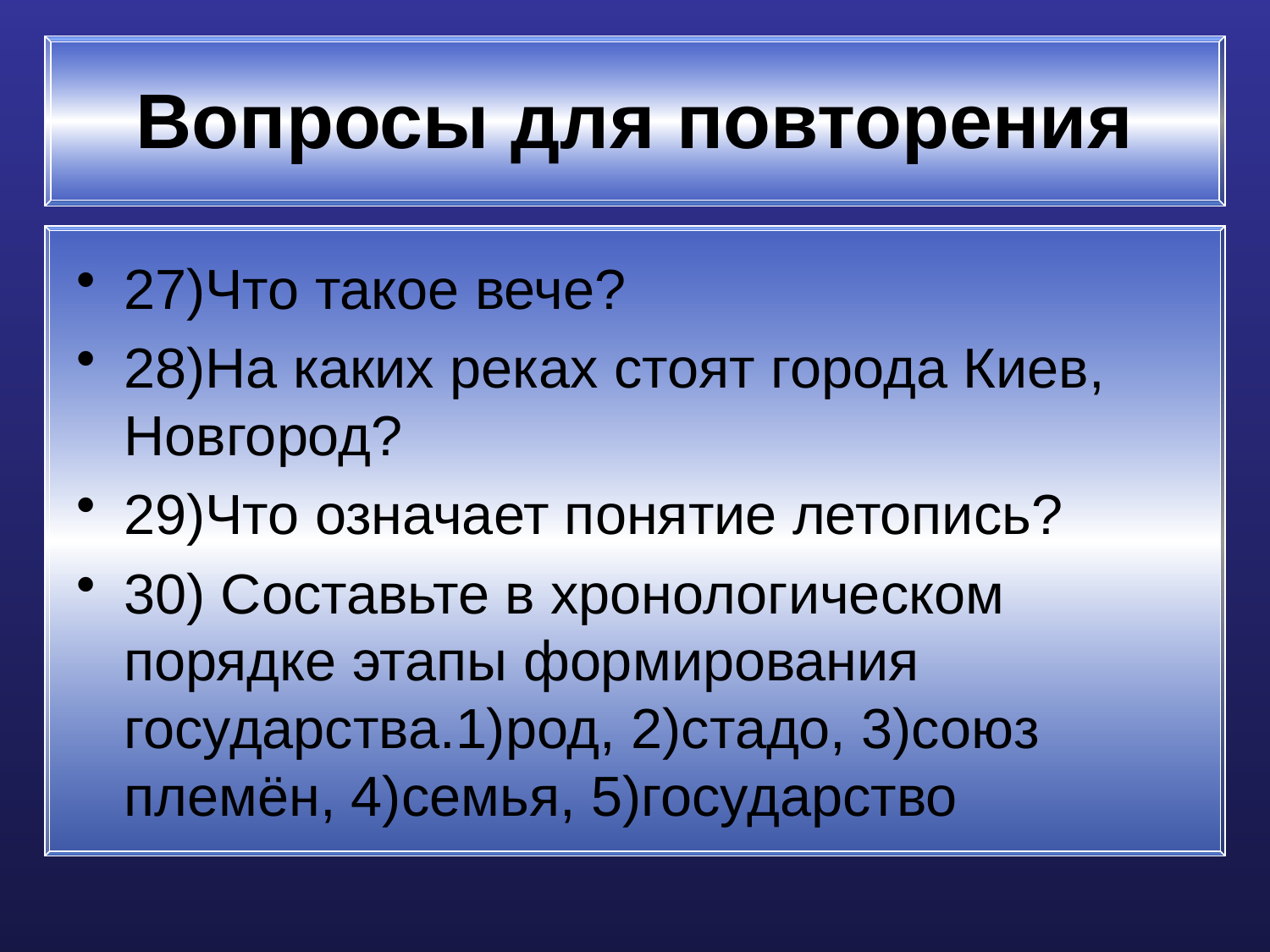

# Вопросы для повторения
27)Что такое вече?
28)На каких реках стоят города Киев, Новгород?
29)Что означает понятие летопись?
30) Составьте в хронологическом порядке этапы формирования государства.1)род, 2)стадо, 3)союз племён, 4)семья, 5)государство